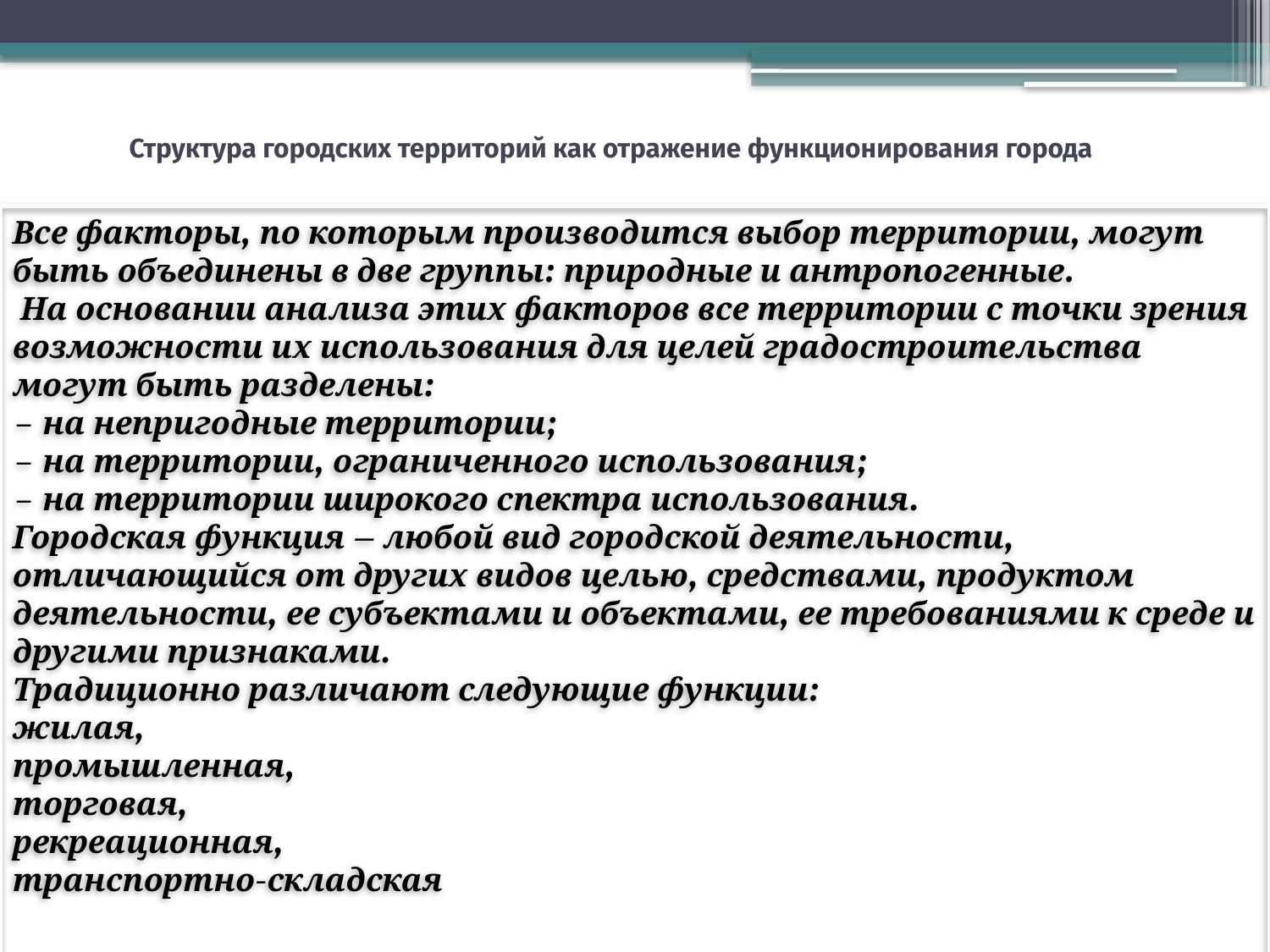

# Структура городских территорий как отражение функционирования города
Все факторы, по которым производится выбор территории, могут быть объединены в две группы: природные и антропогенные.
 На основании анализа этих факторов все территории с точки зрения возможности их использования для целей градостроительства могут быть разделены:
− на непригодные территории;
− на территории, ограниченного использования;
− на территории широкого спектра использования.
Городская функция – любой вид городской деятельности, отличающийся от других видов целью, средствами, продуктом деятельности, ее субъектами и объектами, ее требованиями к среде и другими признаками.
Традиционно различают следующие функции:
жилая,
промышленная,
торговая,
рекреационная,
транспортно-складская